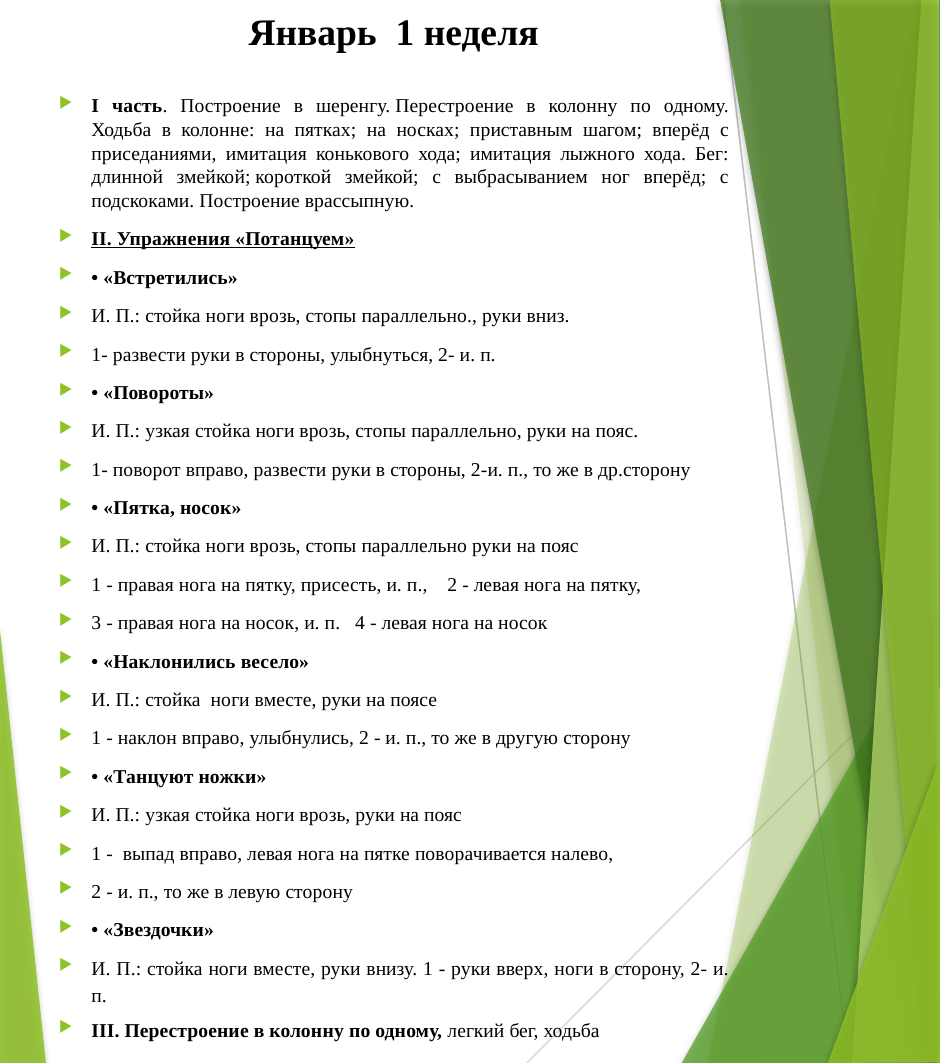

# Январь  1 неделя
I часть. Построение в шеренгу. Перестроение в колонну по одному. Ходьба в колонне: на пятках; на носках; приставным шагом; вперёд с приседаниями, имитация конькового хода; имитация лыжного хода. Бег: длинной змейкой; короткой змейкой; с выбрасыванием ног вперёд; с подскоками. Построение врассыпную.
II. Упражнения «Потанцуем»
• «Встретились»
И. П.: стойка ноги врозь, стопы параллельно., руки вниз.
1- развести руки в стороны, улыбнуться, 2- и. п.
• «Повороты»
И. П.: узкая стойка ноги врозь, стопы параллельно, руки на пояс.
1- поворот вправо, развести руки в стороны, 2-и. п., то же в др.сторону
• «Пятка, носок»
И. П.: стойка ноги врозь, стопы параллельно руки на пояс
1 - правая нога на пятку, присесть, и. п.,    2 - левая нога на пятку,
3 - правая нога на носок, и. п.   4 - левая нога на носок
• «Наклонились весело»
И. П.: стойка  ноги вместе, руки на поясе
1 - наклон вправо, улыбнулись, 2 - и. п., то же в другую сторону
• «Танцуют ножки»
И. П.: узкая стойка ноги врозь, руки на пояс
1 -  выпад вправо, левая нога на пятке поворачивается налево,
2 - и. п., то же в левую сторону
• «Звездочки»
И. П.: стойка ноги вместе, руки внизу. 1 - руки вверх, ноги в сторону, 2- и. п.
III. Перестроение в колонну по одному, легкий бег, ходьба